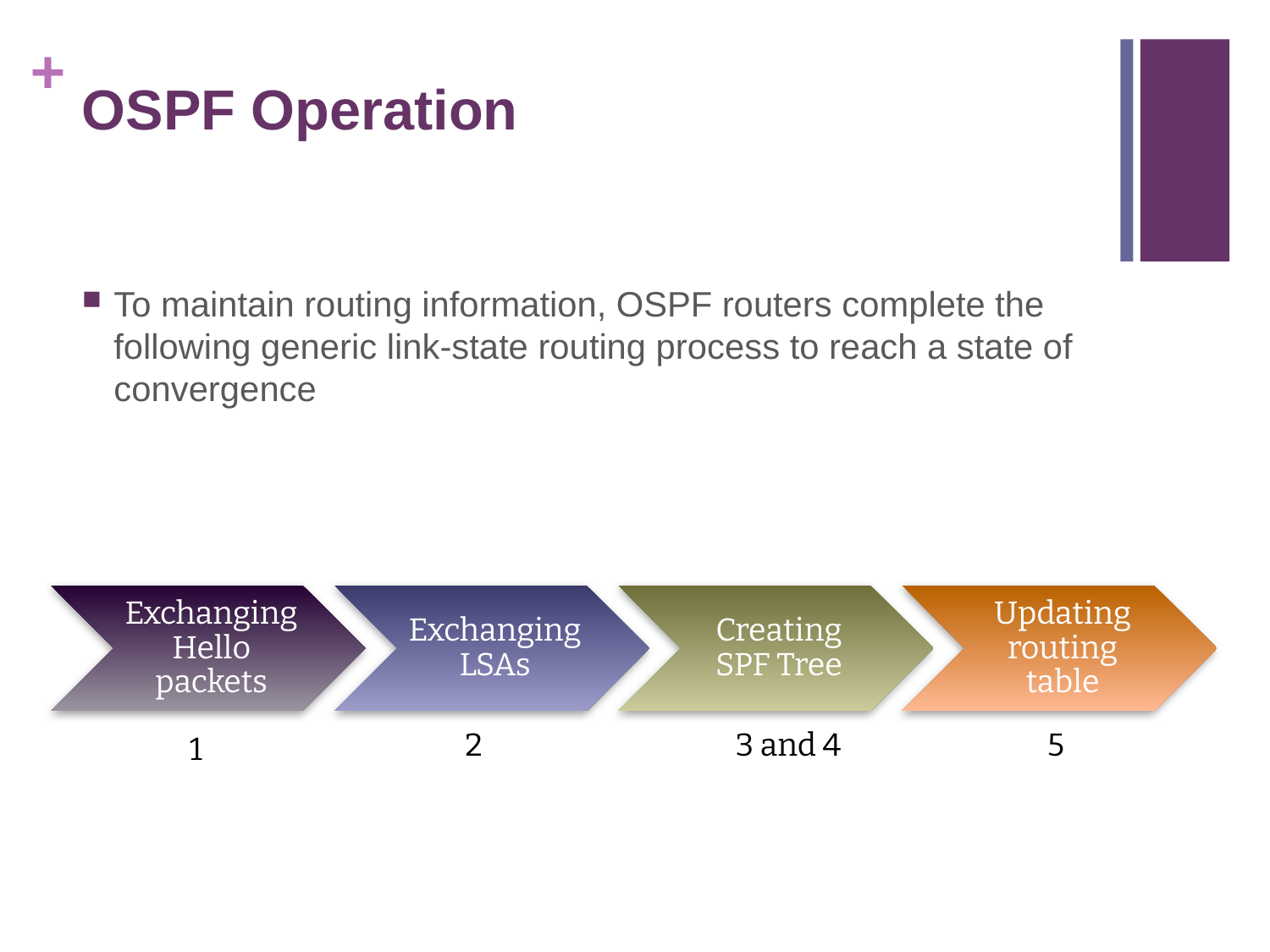

# OSPF Operation
To maintain routing information, OSPF routers complete the following generic link-state routing process to reach a state of convergence

Exchanging Hello packets
Exchanging LSAs
Creating SPF Tree
Updating routing table
2
3 and 4
5
1